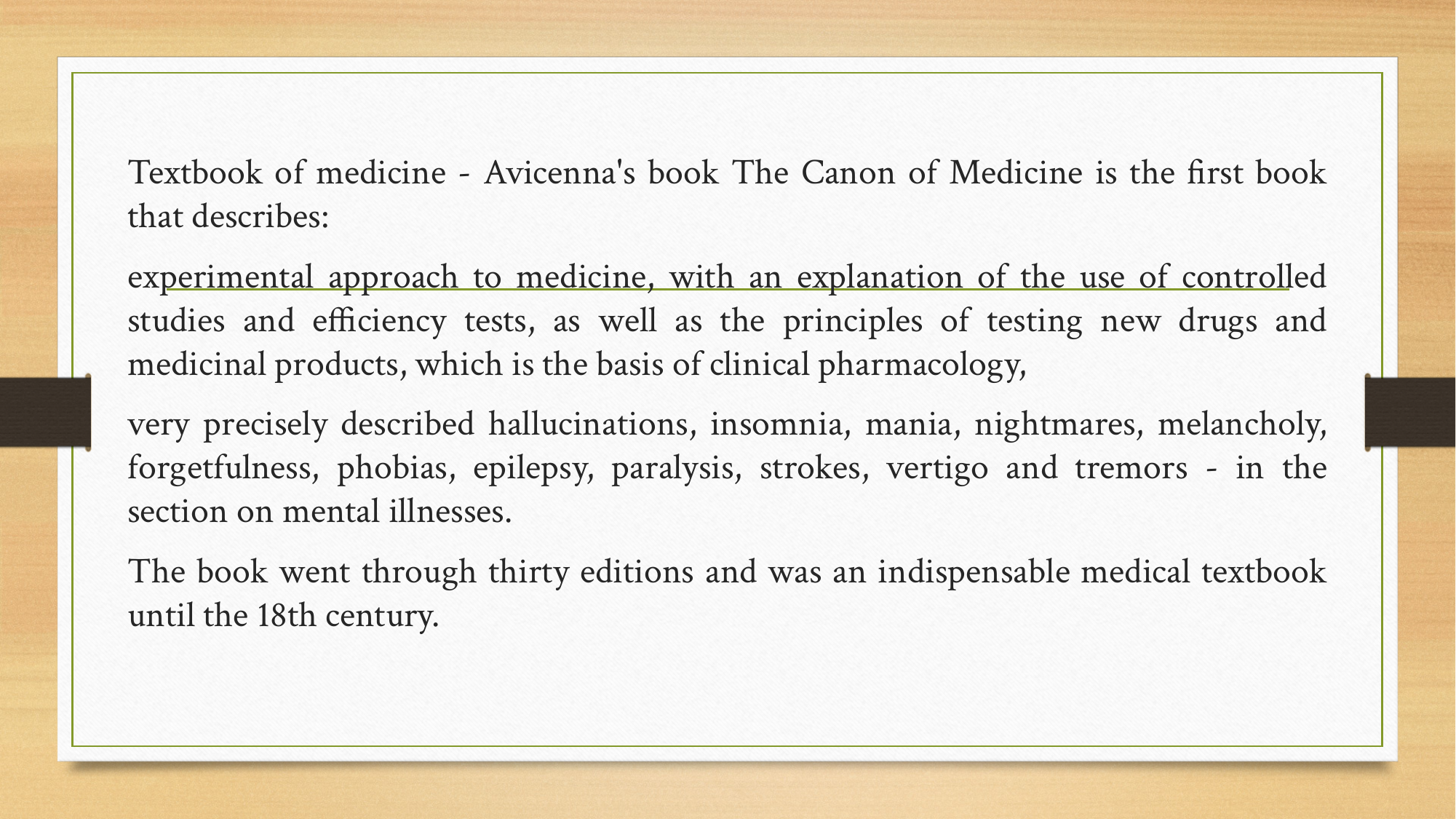

Textbook of medicine - Avicenna's book The Canon of Medicine is the first book that describes:
experimental approach to medicine, with an explanation of the use of controlled studies and efficiency tests, as well as the principles of testing new drugs and medicinal products, which is the basis of clinical pharmacology,
very precisely described hallucinations, insomnia, mania, nightmares, melancholy, forgetfulness, phobias, epilepsy, paralysis, strokes, vertigo and tremors - in the section on mental illnesses.
The book went through thirty editions and was an indispensable medical textbook until the 18th century.